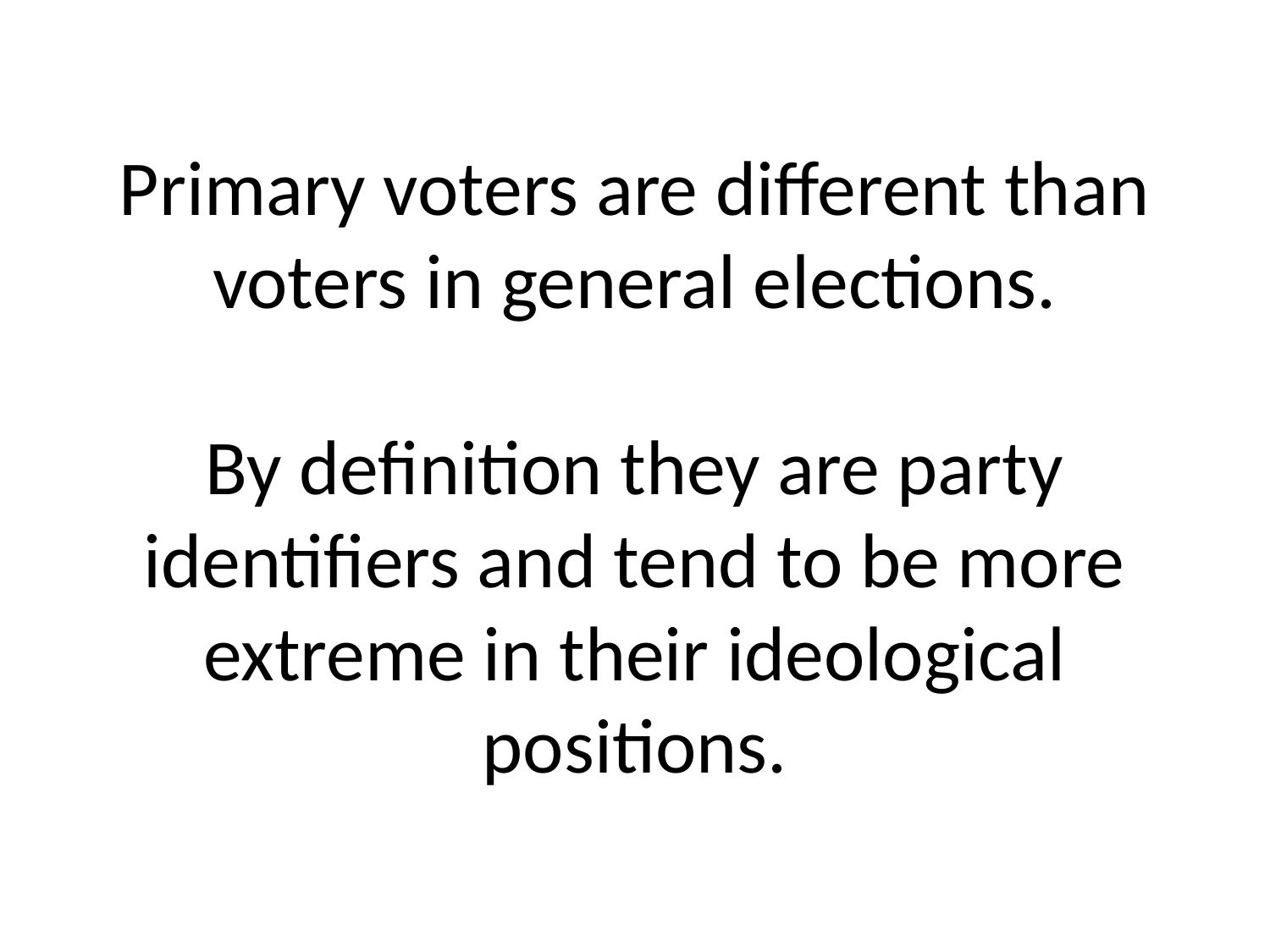

# Primary voters are different than voters in general elections. By definition they are party identifiers and tend to be more extreme in their ideological positions.